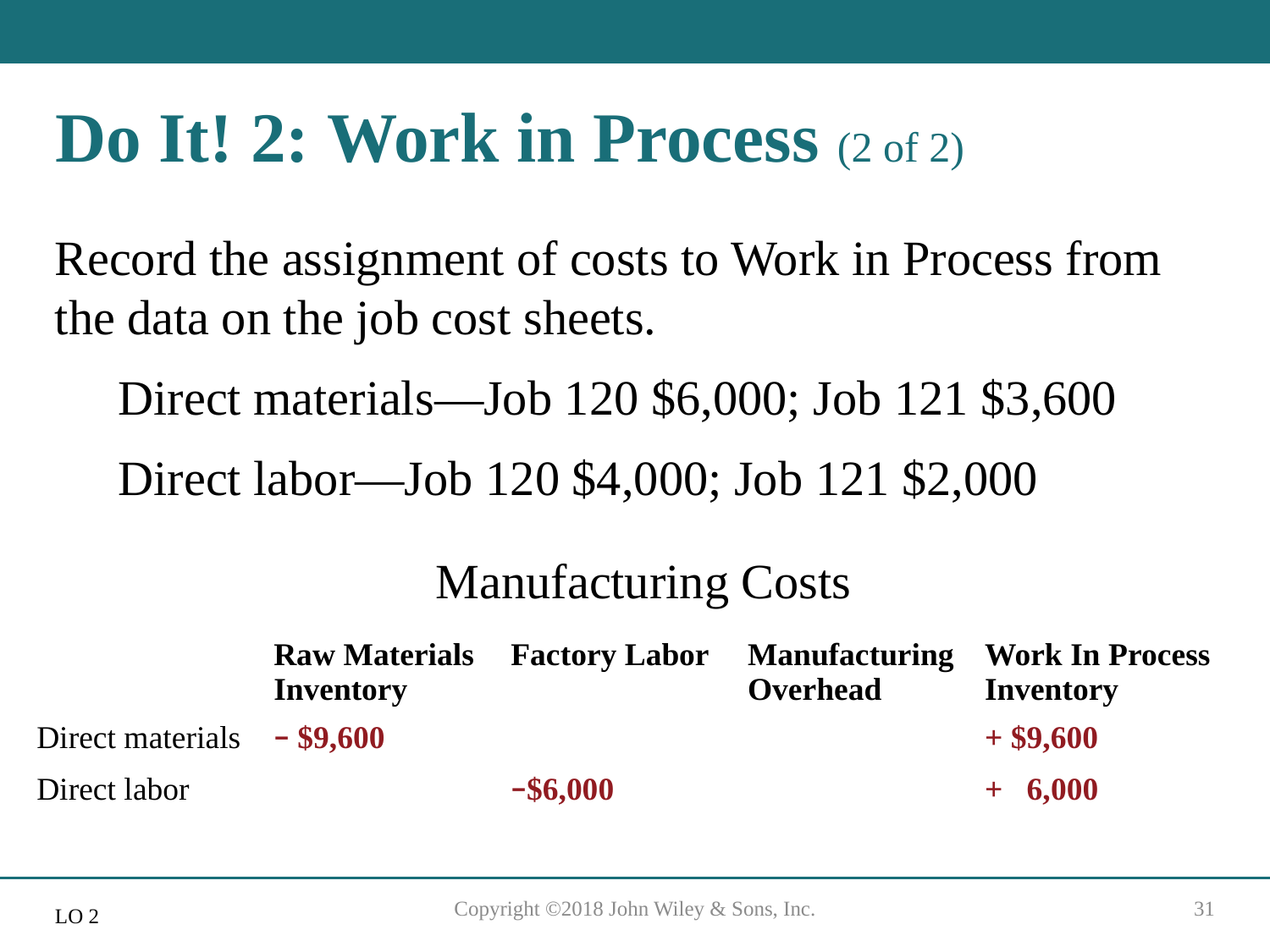

# Do It! 2: Work in Process (2 of 2)
Record the assignment of costs to Work in Process from the data on the job cost sheets.
Direct materials—Job 120 $6,000; Job 121 $3,600
Direct labor—Job 120 $4,000; Job 121 $2,000
Manufacturing Costs
|  | Raw Materials Inventory | Factory Labor | Manufacturing Overhead | Work In Process Inventory |
| --- | --- | --- | --- | --- |
| Direct materials | − $9,600 |  |  | + $9,600 |
| Direct labor |  | −$6,000 |  | + 6,000 |
Copyright ©2018 John Wiley & Sons, Inc.
31
L O 2